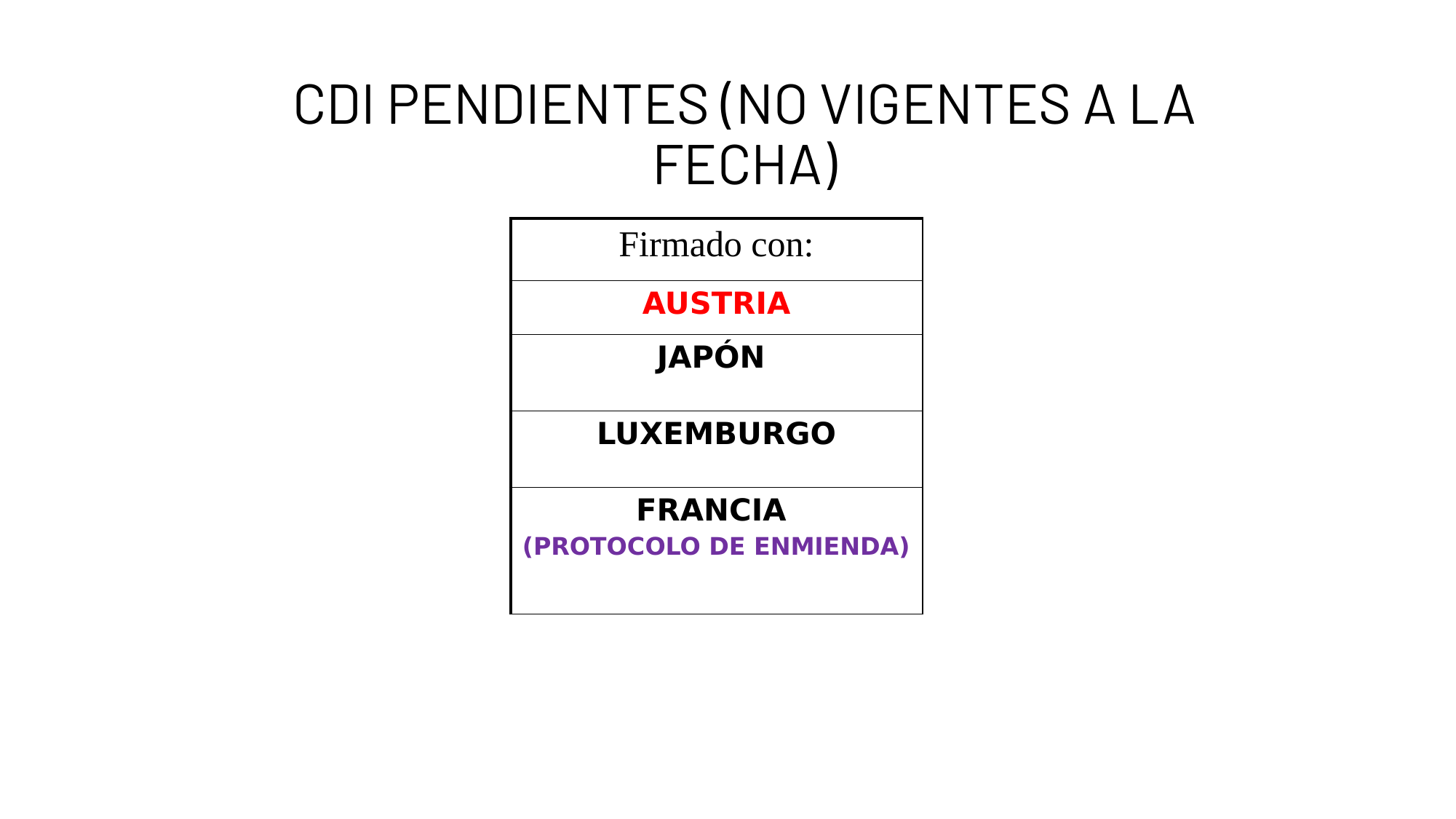

# CDI PENDIENTES (NO VIGENTES A LA FECHA)
| Firmado con: |
| --- |
| AUSTRIA |
| JAPÓN |
| LUXEMBURGO |
| FRANCIA (PROTOCOLO DE ENMIENDA) |